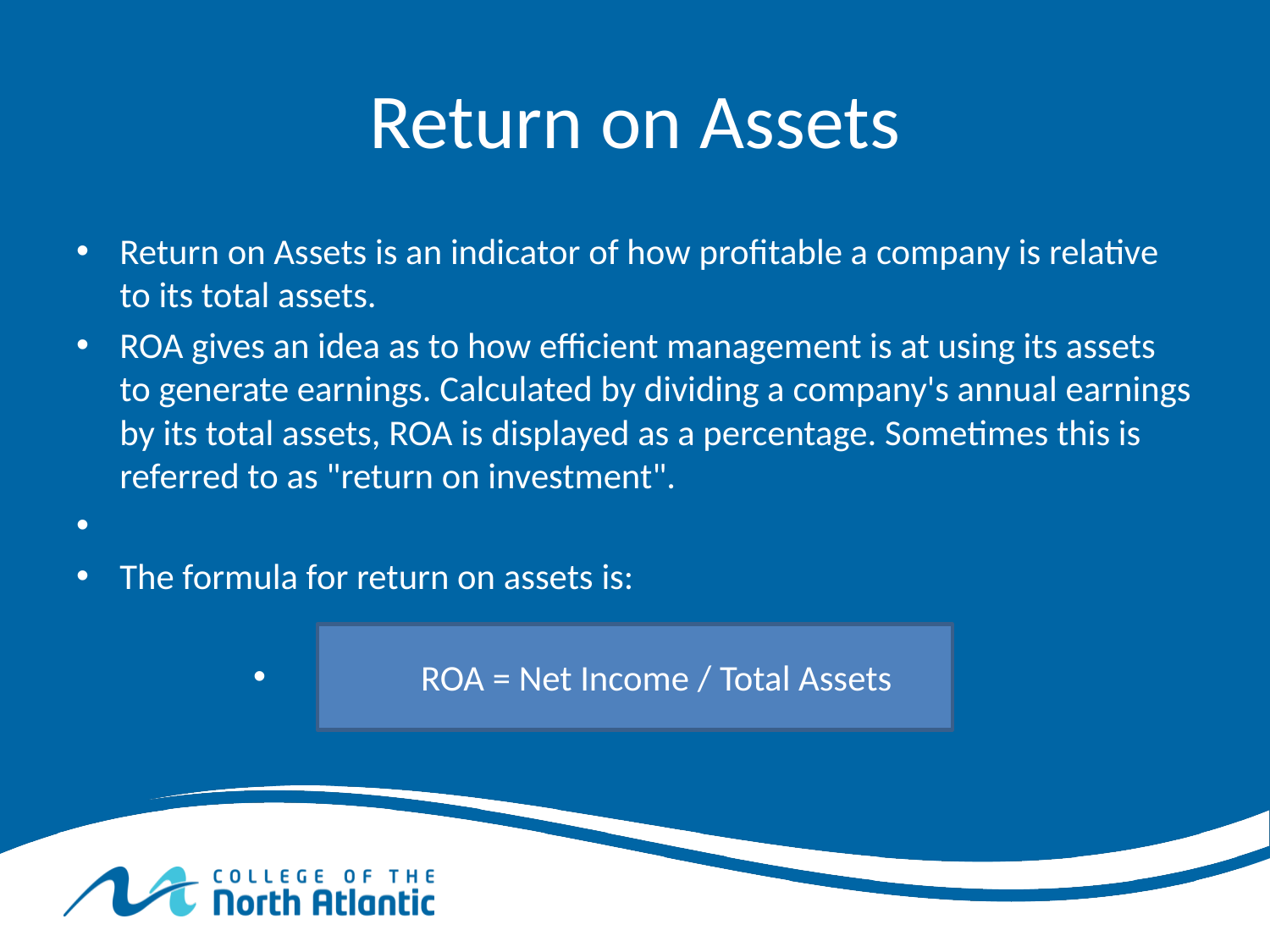

# Return on Assets
Return on Assets is an indicator of how profitable a company is relative to its total assets.
ROA gives an idea as to how efficient management is at using its assets to generate earnings. Calculated by dividing a company's annual earnings by its total assets, ROA is displayed as a percentage. Sometimes this is referred to as "return on investment".

The formula for return on assets is:

ROA = Net Income / Total Assets